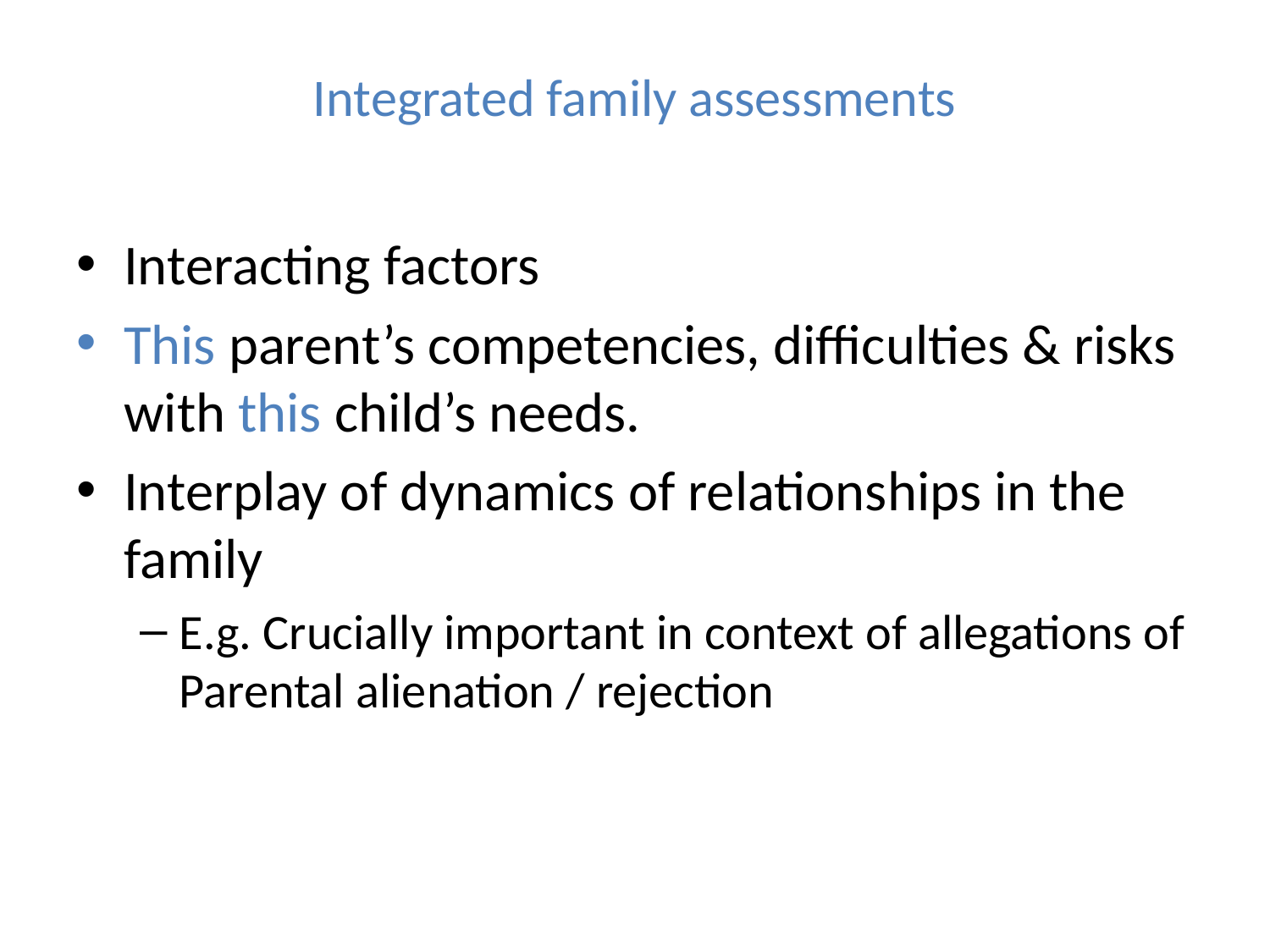

# Integrated family assessments
Interacting factors
This parent’s competencies, difficulties & risks with this child’s needs.
Interplay of dynamics of relationships in the family
E.g. Crucially important in context of allegations of Parental alienation / rejection